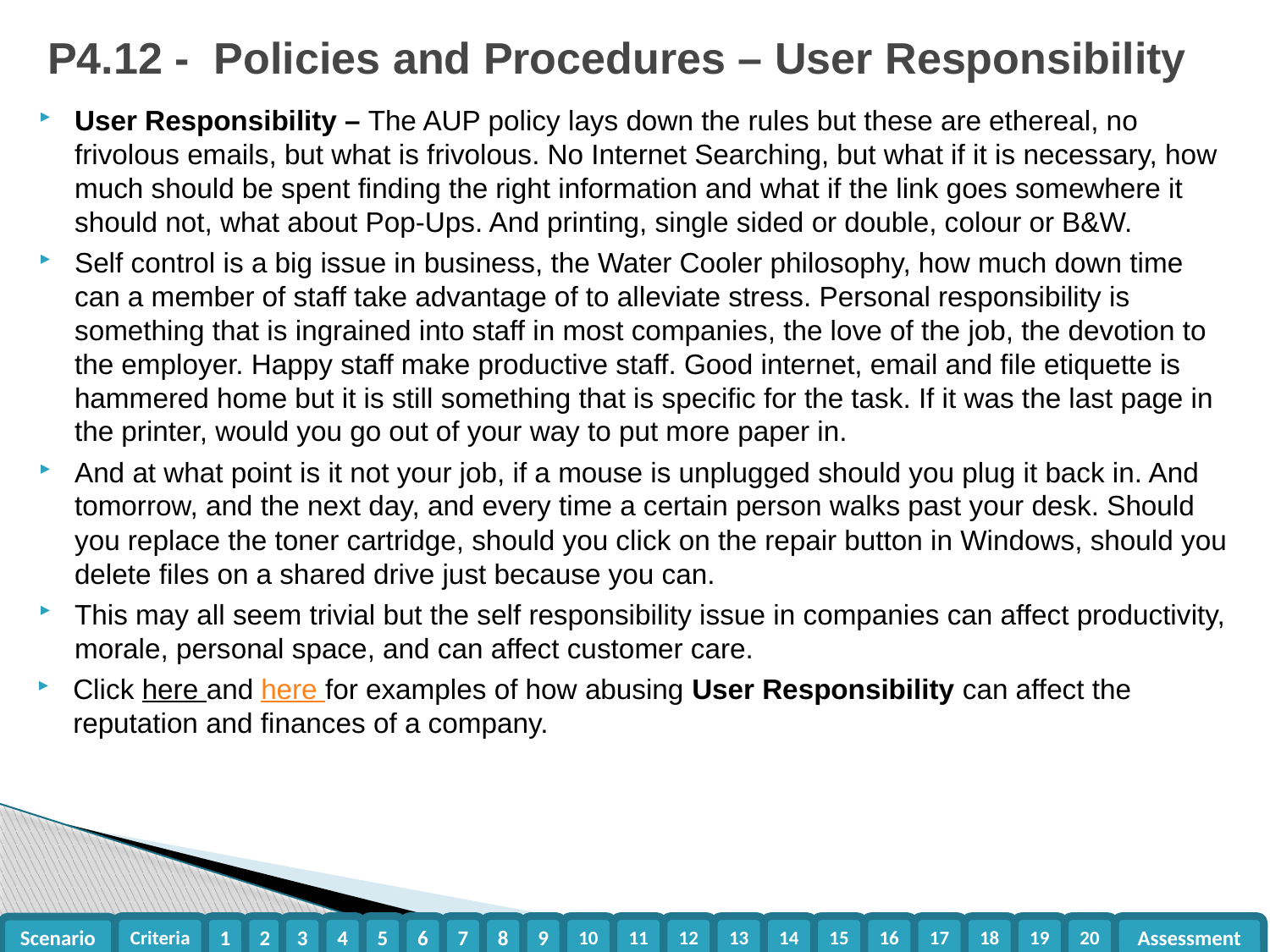

# P4.12 -  Policies and Procedures – User Responsibility
User Responsibility – The AUP policy lays down the rules but these are ethereal, no frivolous emails, but what is frivolous. No Internet Searching, but what if it is necessary, how much should be spent finding the right information and what if the link goes somewhere it should not, what about Pop-Ups. And printing, single sided or double, colour or B&W.
Self control is a big issue in business, the Water Cooler philosophy, how much down time can a member of staff take advantage of to alleviate stress. Personal responsibility is something that is ingrained into staff in most companies, the love of the job, the devotion to the employer. Happy staff make productive staff. Good internet, email and file etiquette is hammered home but it is still something that is specific for the task. If it was the last page in the printer, would you go out of your way to put more paper in.
And at what point is it not your job, if a mouse is unplugged should you plug it back in. And tomorrow, and the next day, and every time a certain person walks past your desk. Should you replace the toner cartridge, should you click on the repair button in Windows, should you delete files on a shared drive just because you can.
This may all seem trivial but the self responsibility issue in companies can affect productivity, morale, personal space, and can affect customer care.
Click here and here for examples of how abusing User Responsibility can affect the reputation and finances of a company.